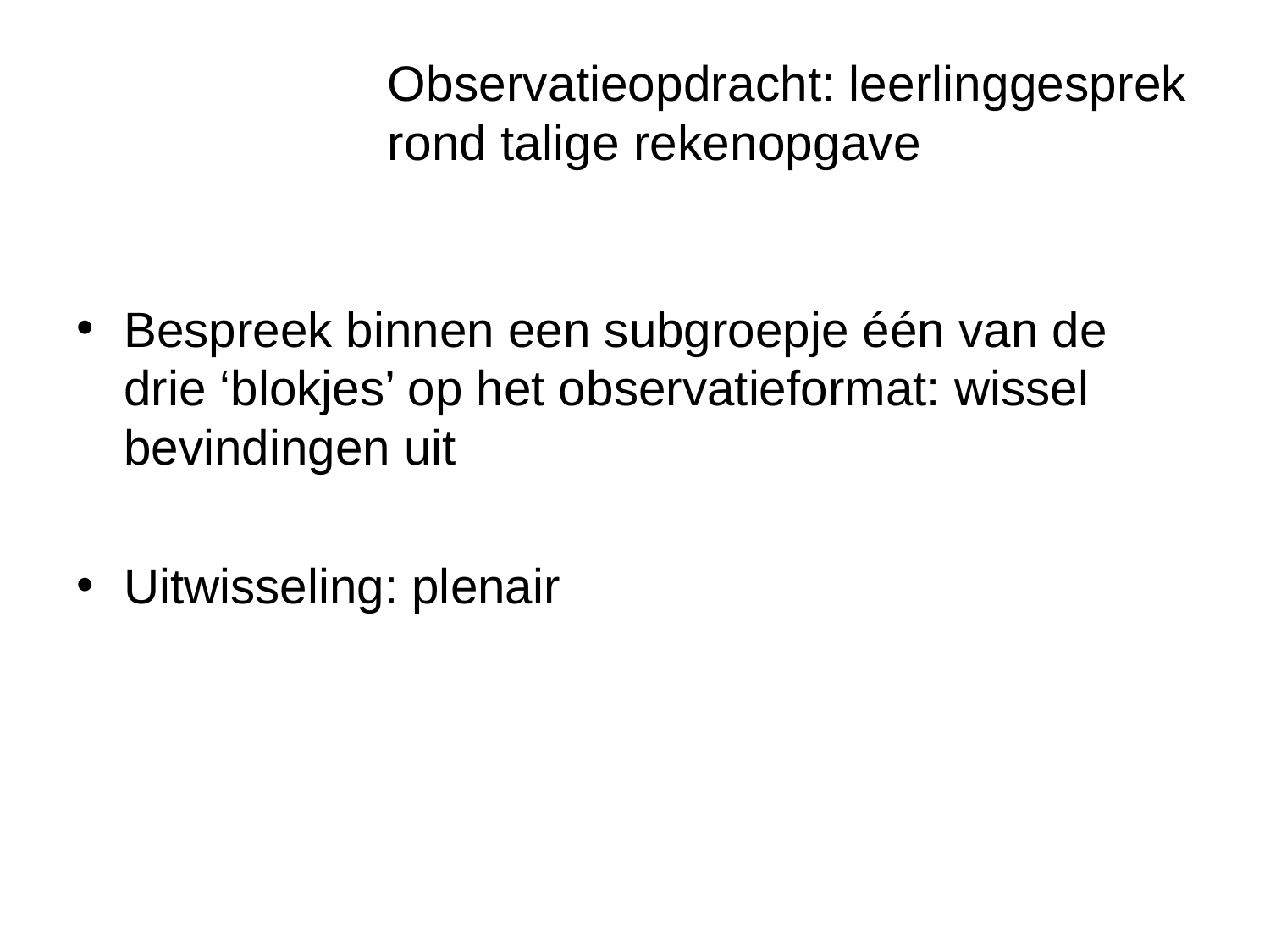

# Observatieopdracht: leerlinggesprek rond talige rekenopgave

Bespreek binnen een subgroepje één van de drie ‘blokjes’ op het observatieformat: wissel bevindingen uit

Uitwisseling: plenair